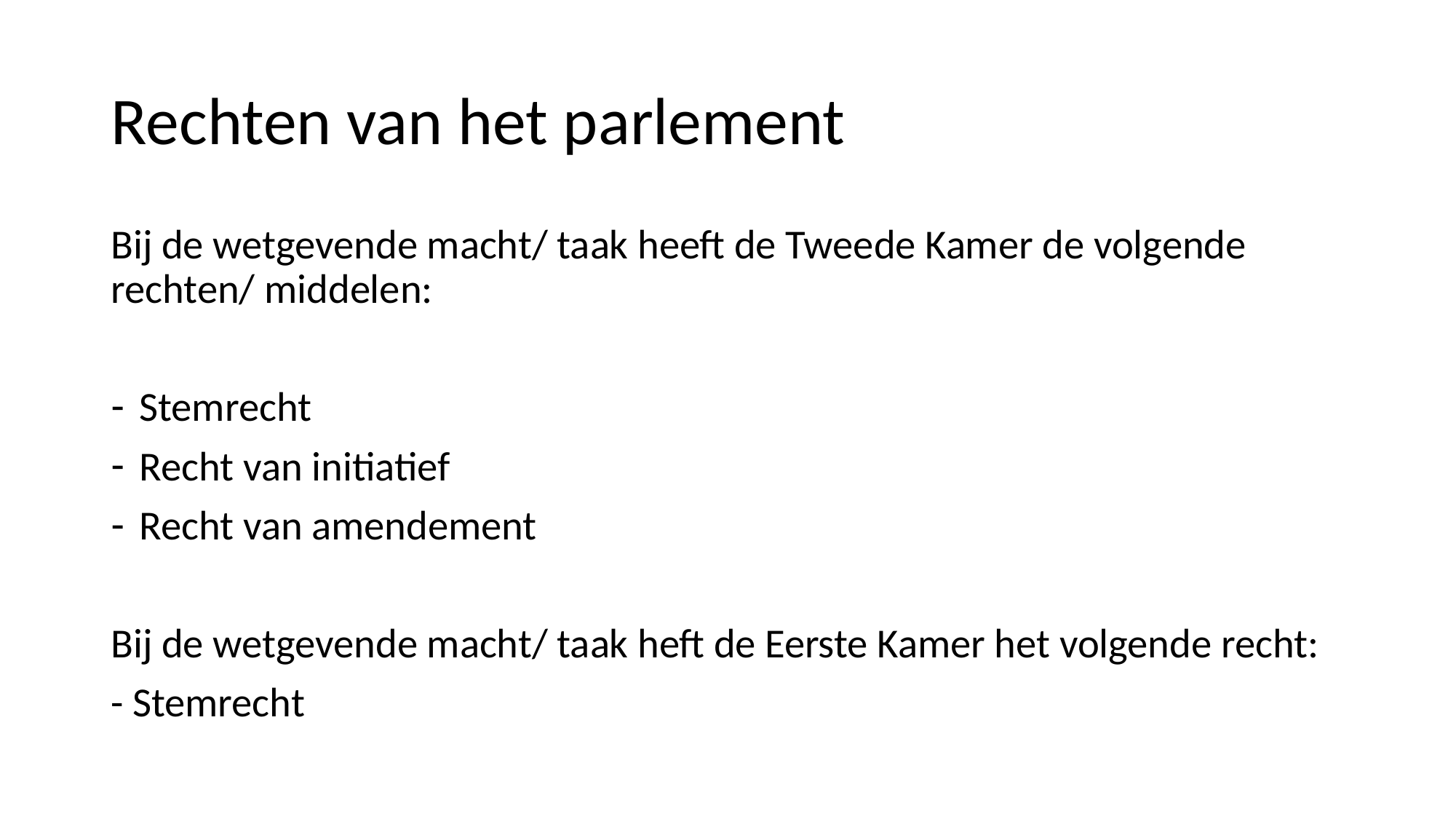

# Rechten van het parlement
Bij de wetgevende macht/ taak heeft de Tweede Kamer de volgende rechten/ middelen:

Stemrecht
Recht van initiatief
Recht van amendement

Bij de wetgevende macht/ taak heft de Eerste Kamer het volgende recht:
- Stemrecht